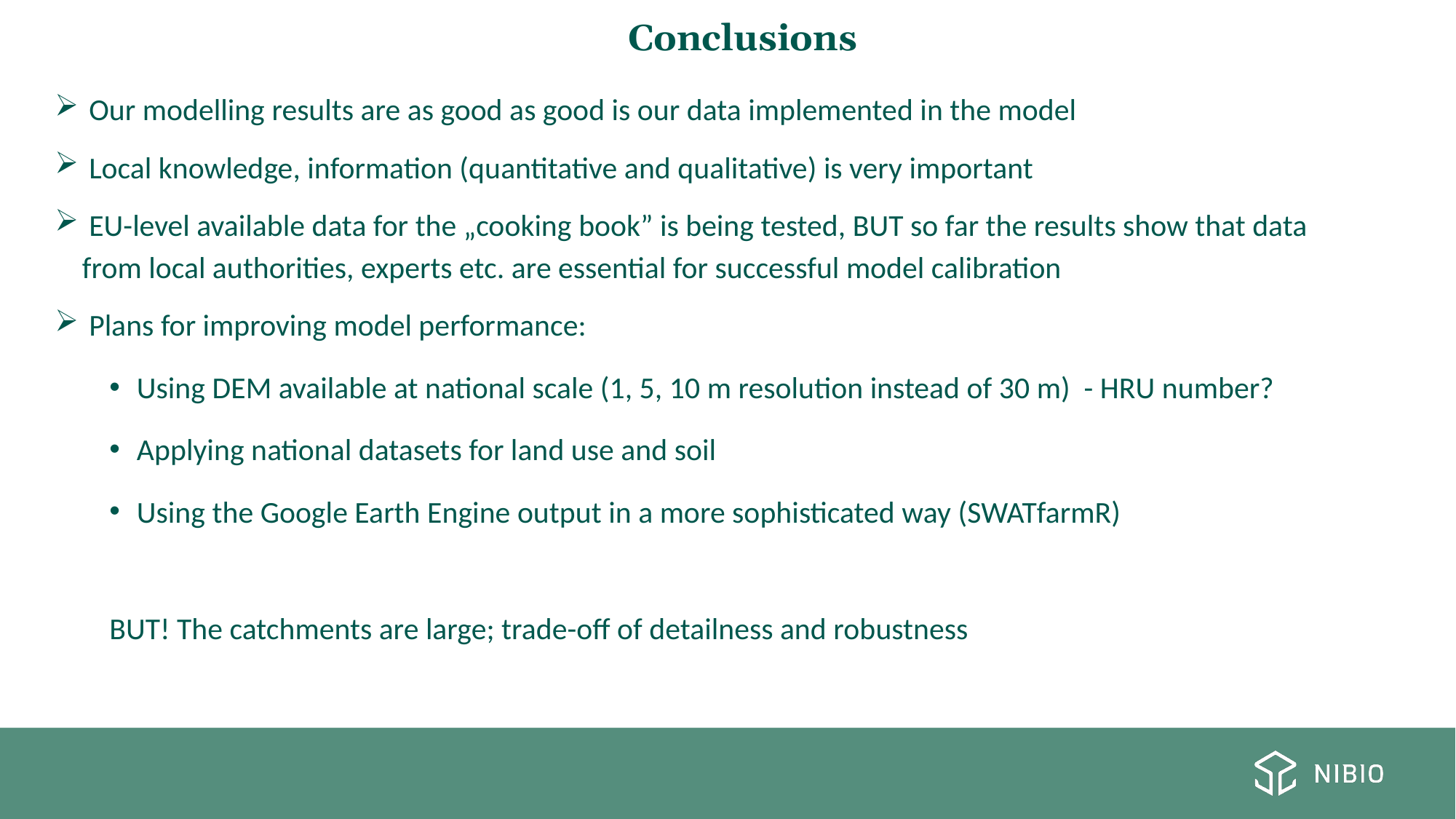

# Conclusions
 Our modelling results are as good as good is our data implemented in the model
 Local knowledge, information (quantitative and qualitative) is very important
 EU-level available data for the „cooking book” is being tested, BUT so far the results show that data from local authorities, experts etc. are essential for successful model calibration
 Plans for improving model performance:
Using DEM available at national scale (1, 5, 10 m resolution instead of 30 m)  - HRU number?
Applying national datasets for land use and soil
Using the Google Earth Engine output in a more sophisticated way (SWATfarmR)

BUT! The catchments are large; trade-off of detailness and robustness